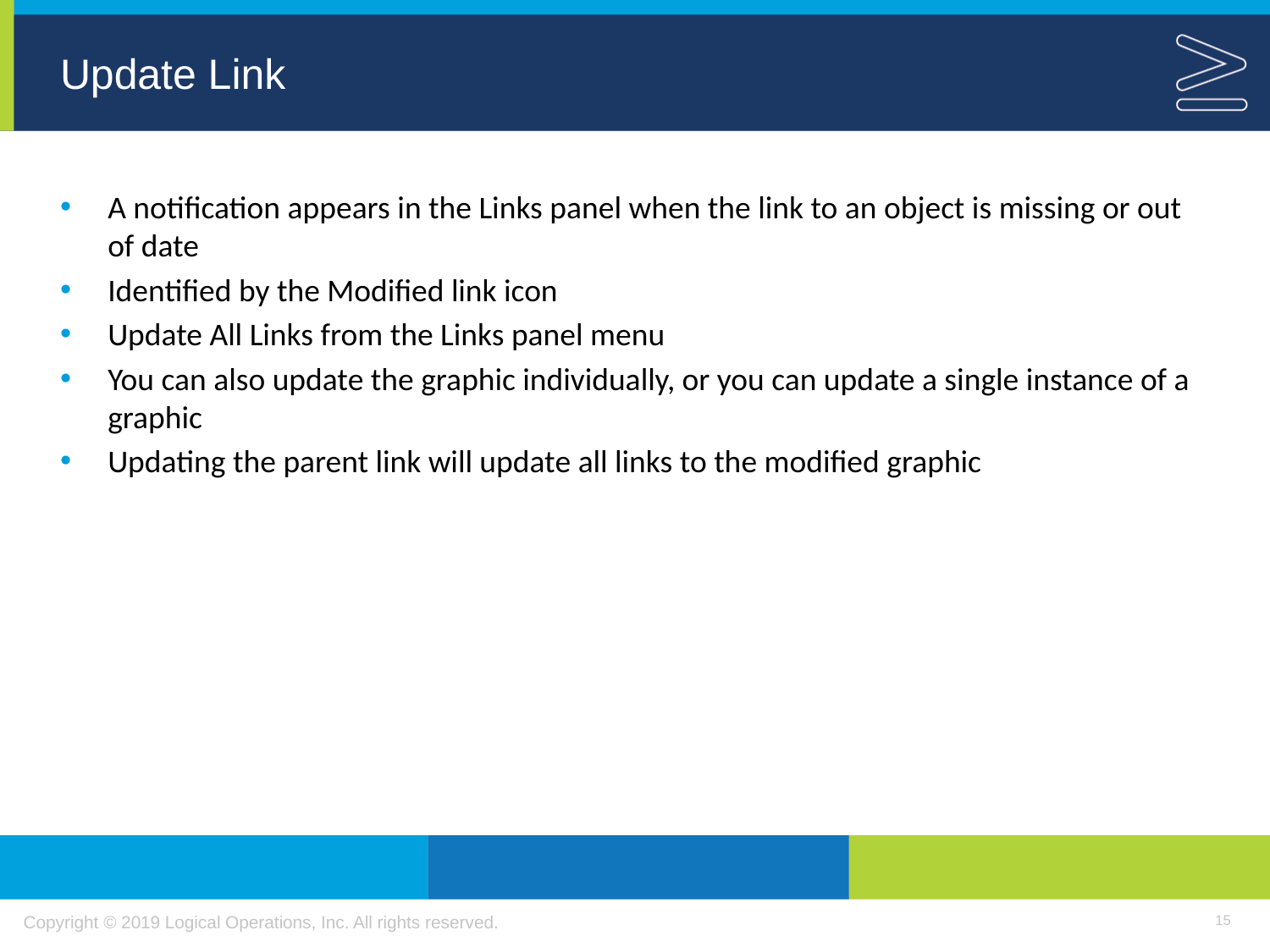

# Update Link
A notification appears in the Links panel when the link to an object is missing or out of date
Identified by the Modified link icon
Update All Links from the Links panel menu
You can also update the graphic individually, or you can update a single instance of a graphic
Updating the parent link will update all links to the modified graphic

15